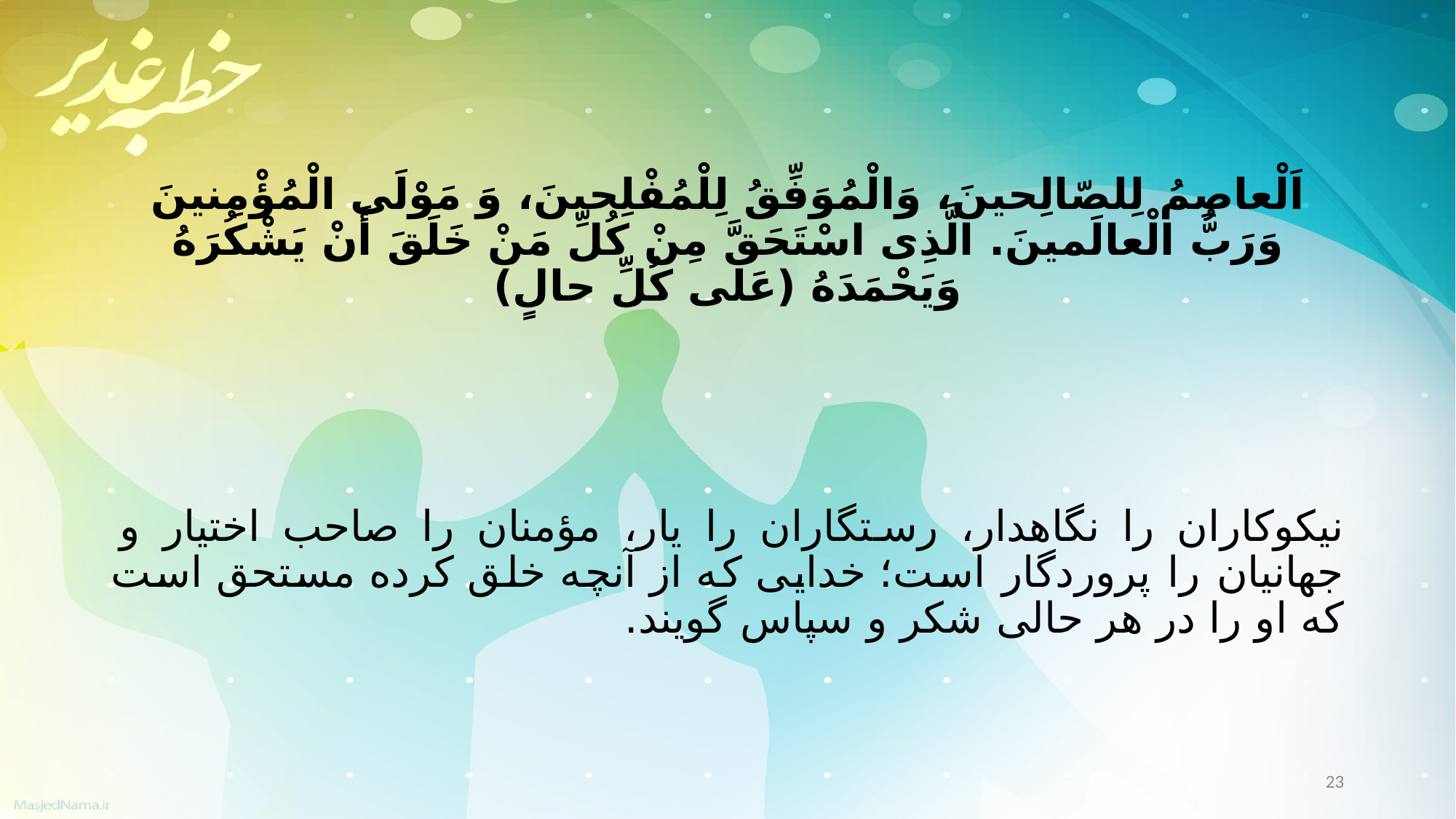

اَلْعاصِمُ لِلصّالِحینَ، وَالْمُوَفِّقُ لِلْمُفْلِحینَ، وَ مَوْلَی الْمُؤْمِنینَ وَرَبُّ الْعالَمینَ. الَّذِی اسْتَحَقَّ مِنْ کُلِّ مَنْ خَلَقَ أَنْ یَشْکُرَهُ وَیَحْمَدَهُ (عَلی کُلِّ حالٍ)

نیکوکاران را نگاهدار، رستگاران را یار، مؤمنان را صاحب اختیار و جهانیان را پروردگار است؛ خدایى که از آنچه خلق کرده مستحق است که او را در هر حالى شکر و سپاس گویند.
23